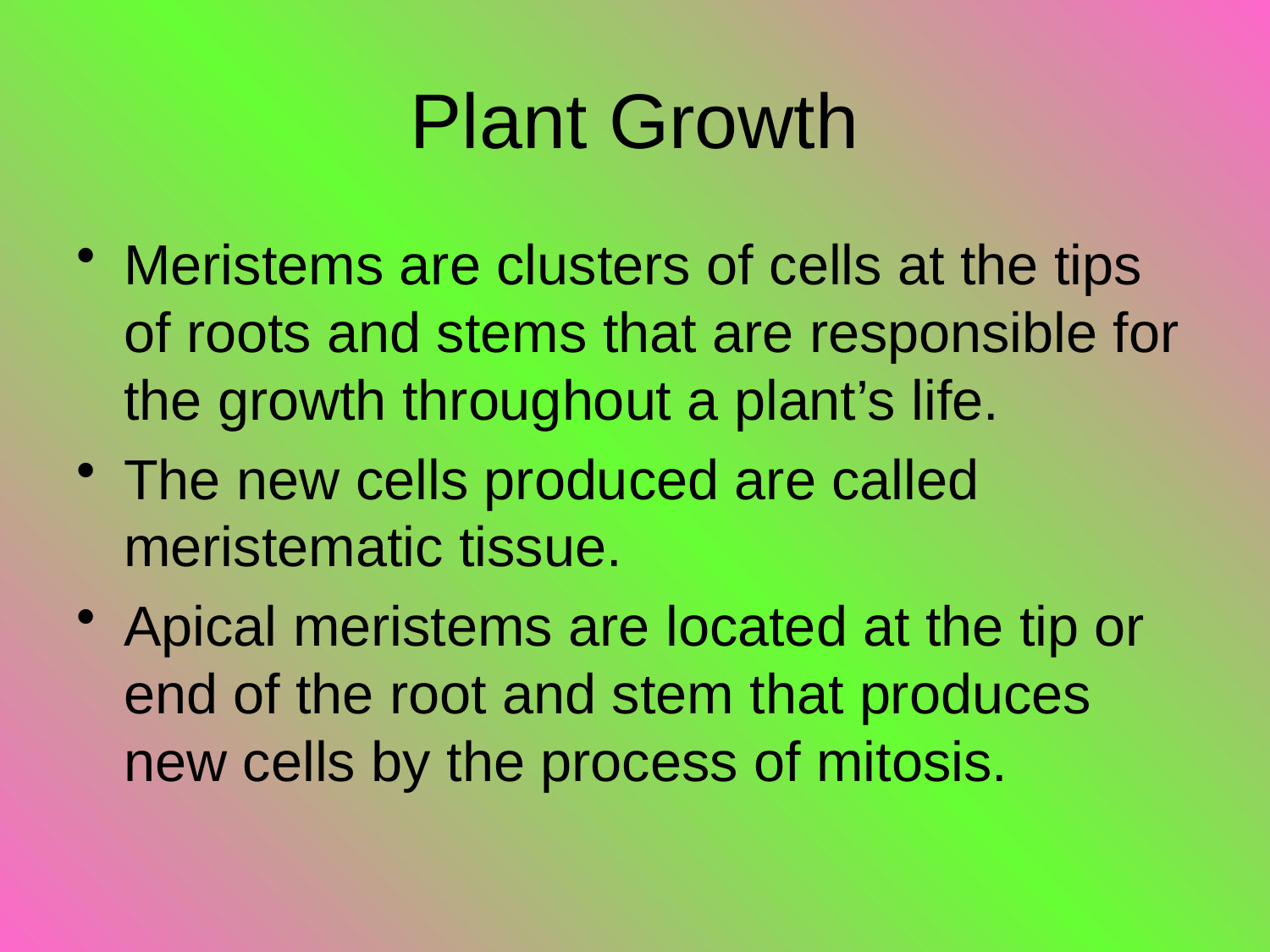

# Plant Growth
Meristems are clusters of cells at the tips of roots and stems that are responsible for the growth throughout a plant’s life.
The new cells produced are called meristematic tissue.
Apical meristems are located at the tip or end of the root and stem that produces new cells by the process of mitosis.